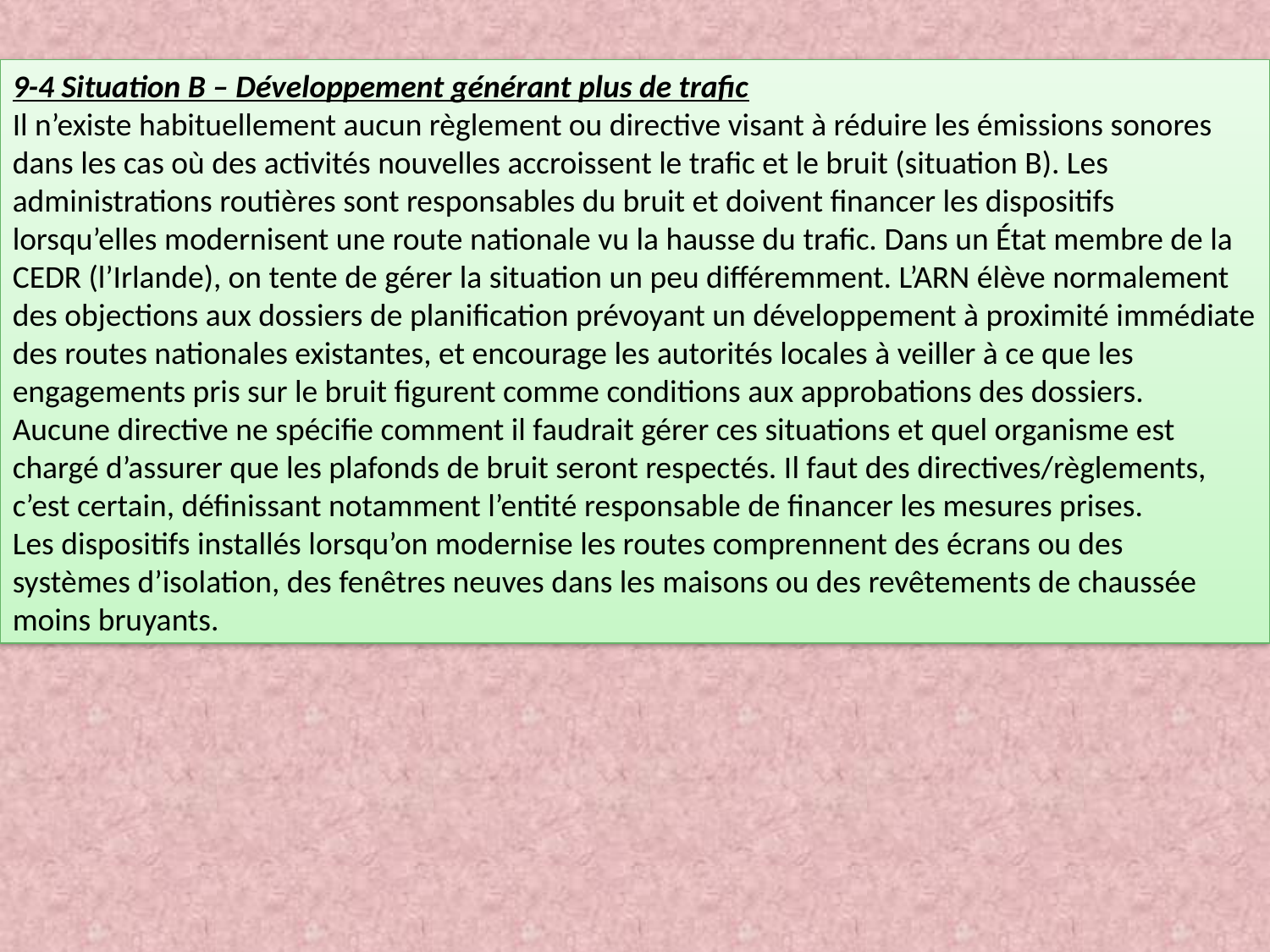

9-4 Situation B – Développement générant plus de trafic
Il n’existe habituellement aucun règlement ou directive visant à réduire les émissions sonores
dans les cas où des activités nouvelles accroissent le trafic et le bruit (situation B). Les
administrations routières sont responsables du bruit et doivent financer les dispositifs
lorsqu’elles modernisent une route nationale vu la hausse du trafic. Dans un État membre de la
CEDR (l’Irlande), on tente de gérer la situation un peu différemment. L’ARN élève normalement
des objections aux dossiers de planification prévoyant un développement à proximité immédiate des routes nationales existantes, et encourage les autorités locales à veiller à ce que les engagements pris sur le bruit figurent comme conditions aux approbations des dossiers.
Aucune directive ne spécifie comment il faudrait gérer ces situations et quel organisme est
chargé d’assurer que les plafonds de bruit seront respectés. Il faut des directives/règlements,
c’est certain, définissant notamment l’entité responsable de financer les mesures prises.
Les dispositifs installés lorsqu’on modernise les routes comprennent des écrans ou des
systèmes d’isolation, des fenêtres neuves dans les maisons ou des revêtements de chaussée
moins bruyants.